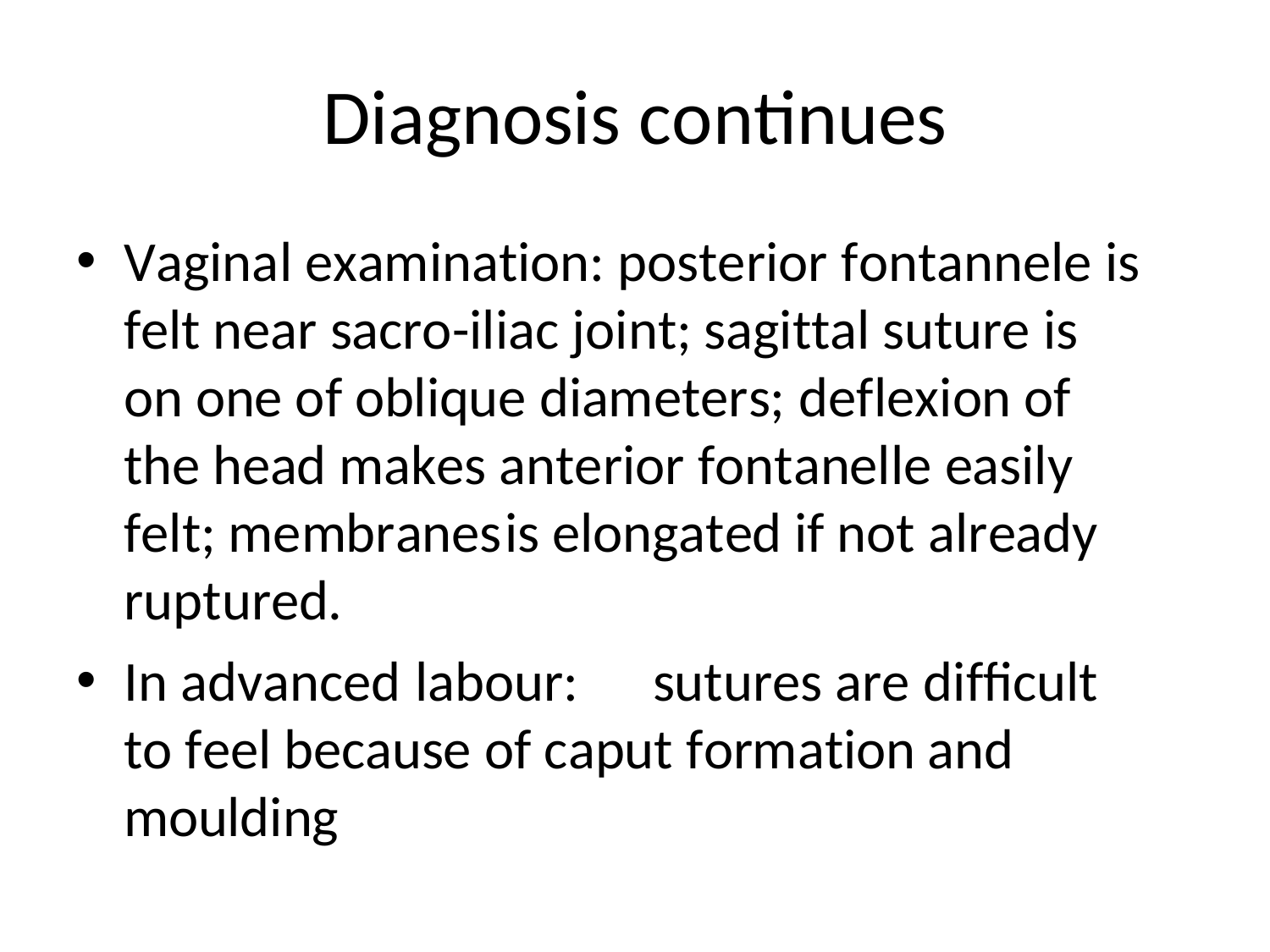

# Diagnosis continues
Vaginal examination: posterior fontannele is felt near sacro-iliac joint; sagittal suture is on one of oblique diameters; deflexion of the head makes anterior fontanelle easily felt; membranes	is elongated if not already ruptured.

In advanced labour:	sutures are difficult to feel because of caput formation	and
moulding